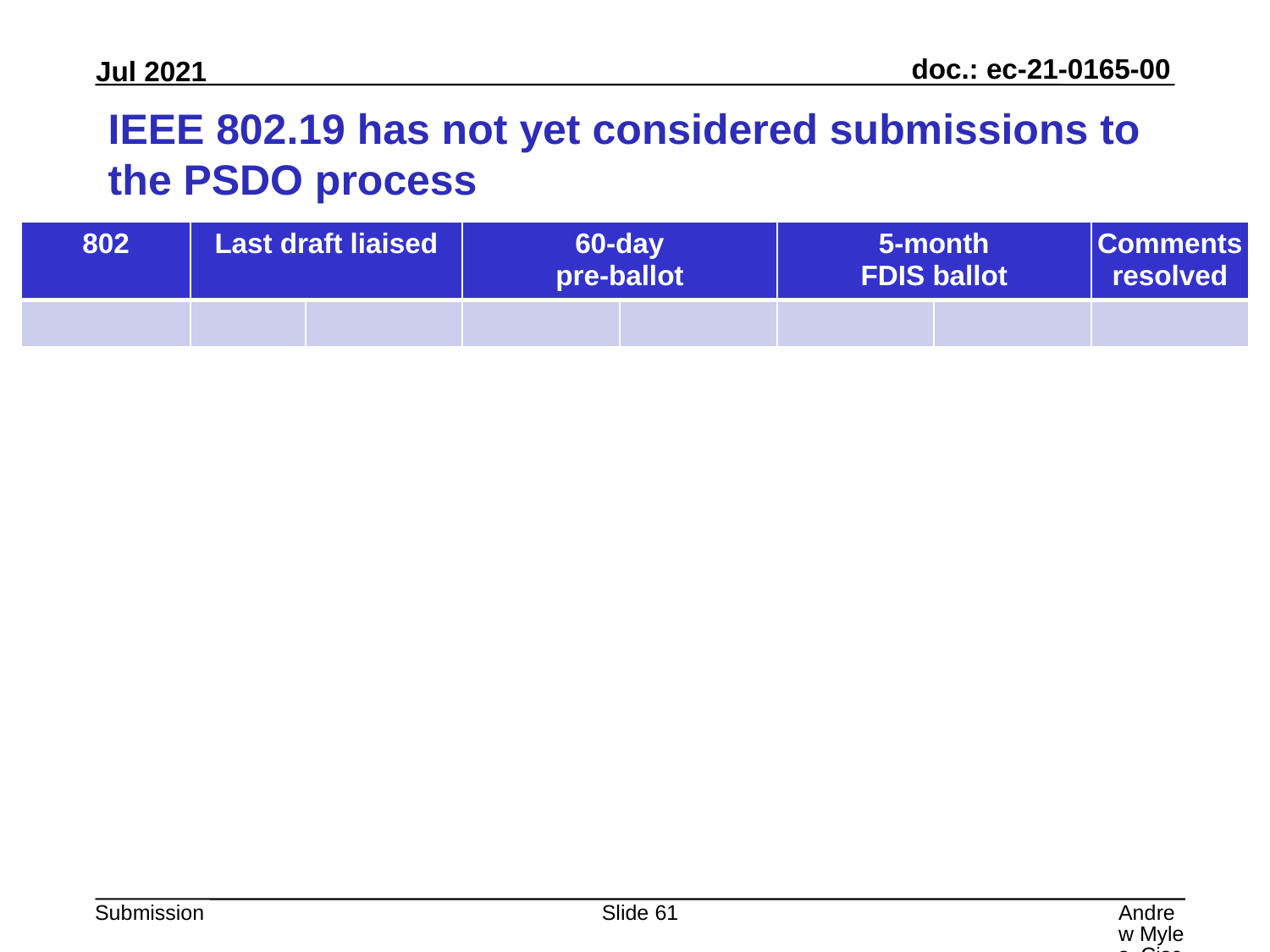

# IEEE 802.19 has not yet considered submissions to the PSDO process
| 802 | Last draft liaised |  | 60-day pre-ballot |  | 5-month FDIS ballot |  | Comments resolved |
| --- | --- | --- | --- | --- | --- | --- | --- |
|  |  |  |  |  |  |  |  |
Slide 61
Andrew Myles, Cisco